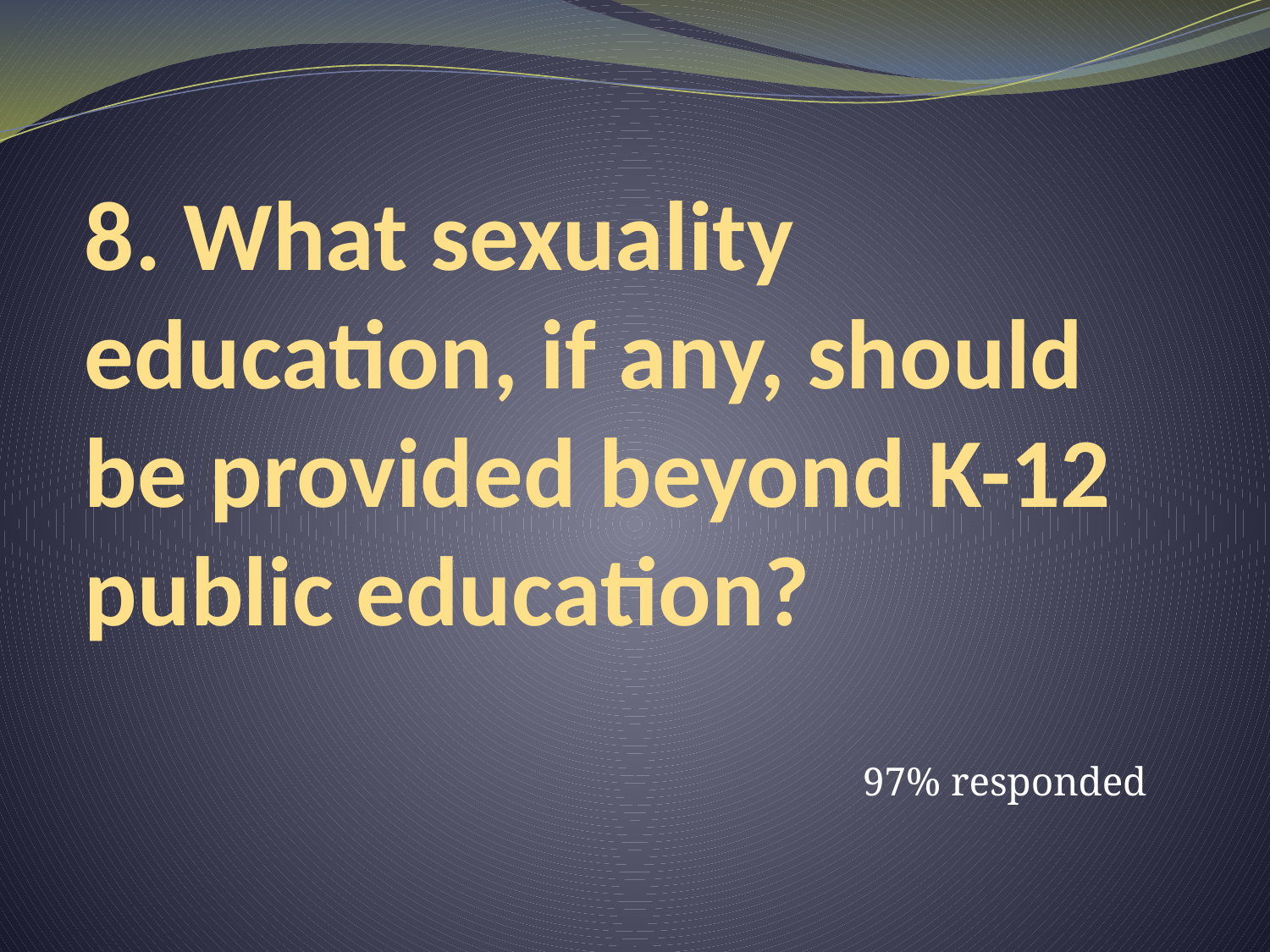

# 8. What sexuality education, if any, should be provided beyond K-12 public education?
97% responded